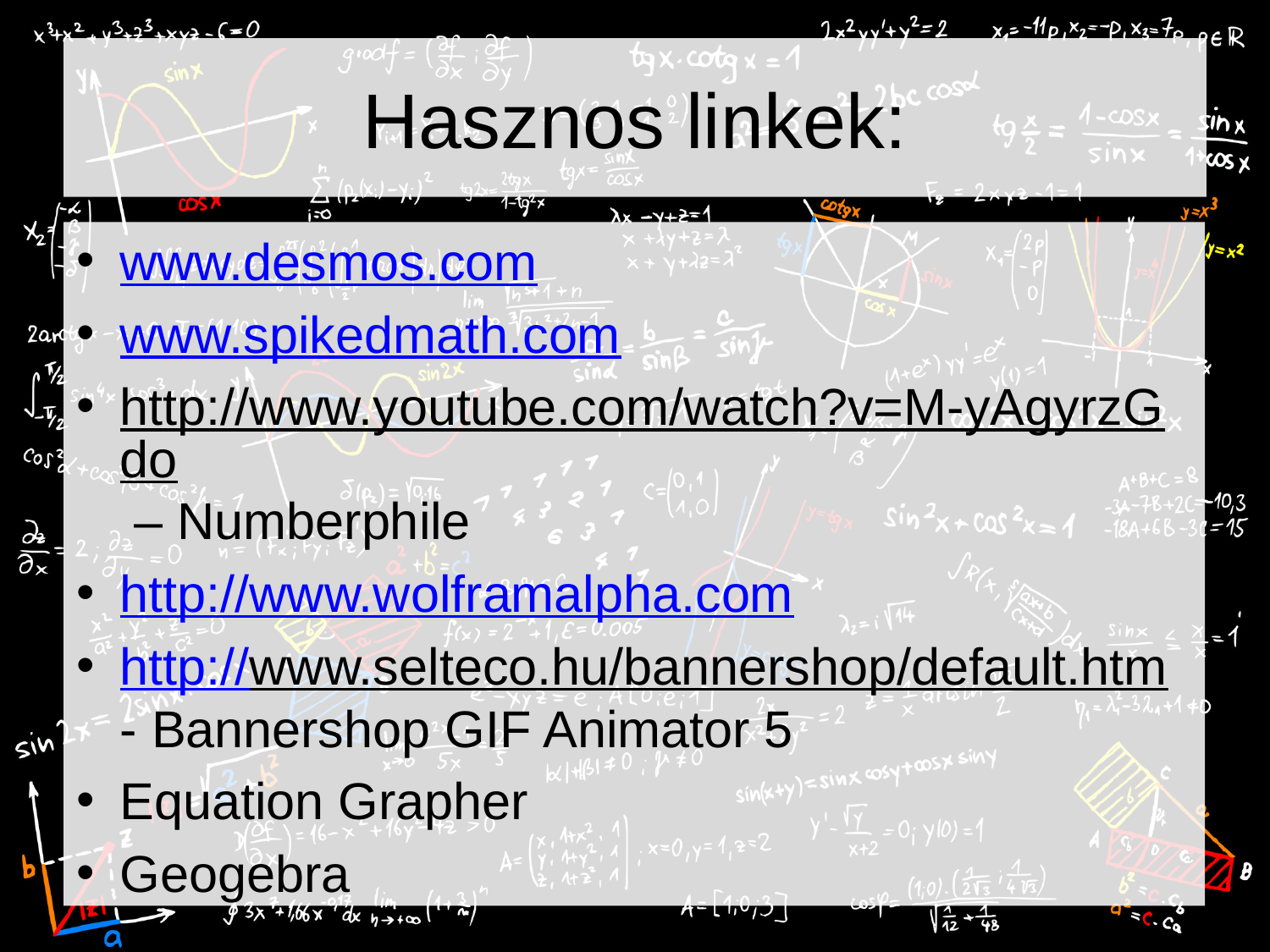

# Hasznos linkek:
www.desmos.com
www.spikedmath.com
http://www.youtube.com/watch?v=M-yAgyrzGdo – Numberphile
http://www.wolframalpha.com
http://www.selteco.hu/bannershop/default.htm - Bannershop GIF Animator 5
Equation Grapher
Geogebra